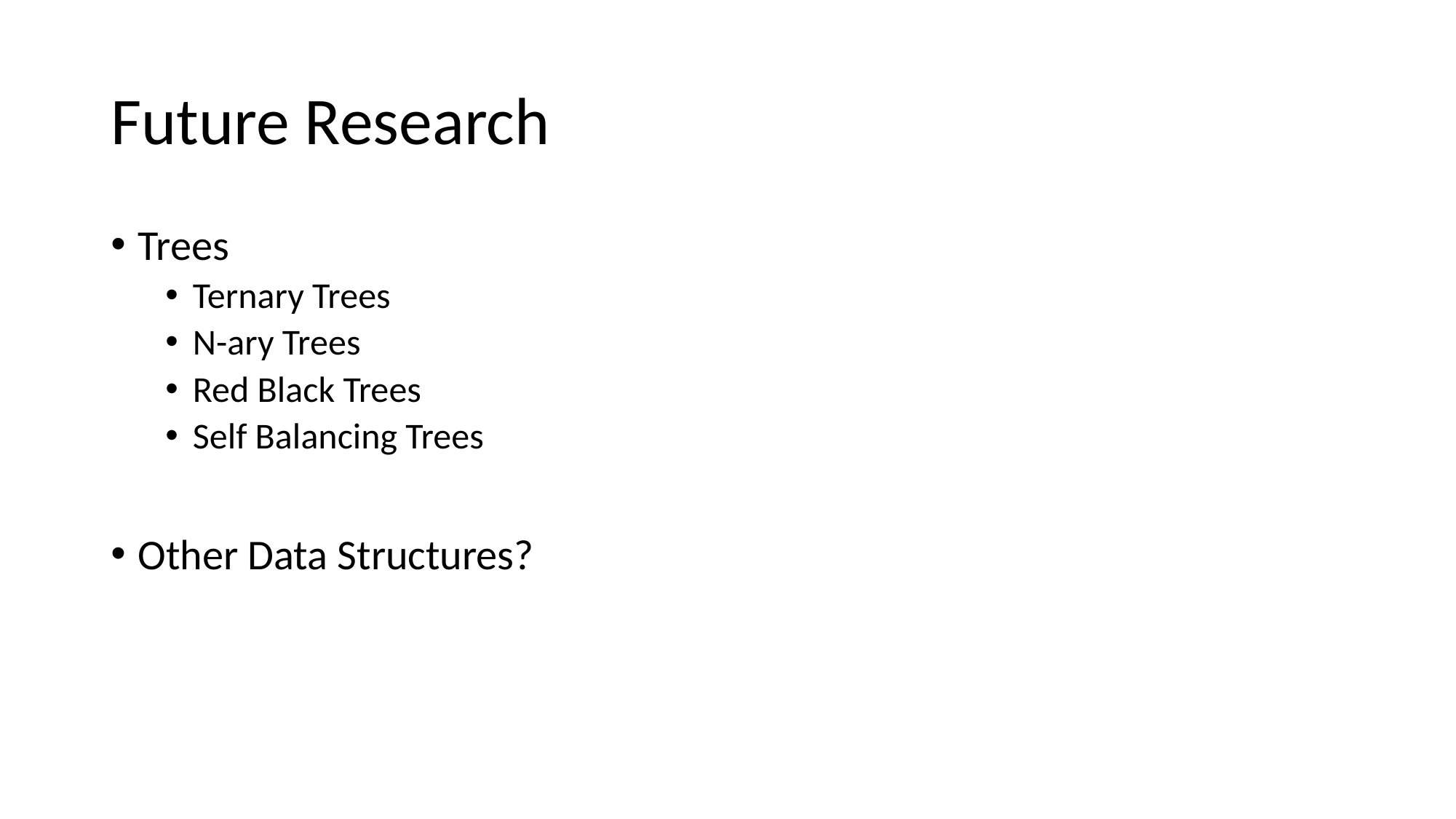

# Future Research
Trees
Ternary Trees
N-ary Trees
Red Black Trees
Self Balancing Trees

Other Data Structures?